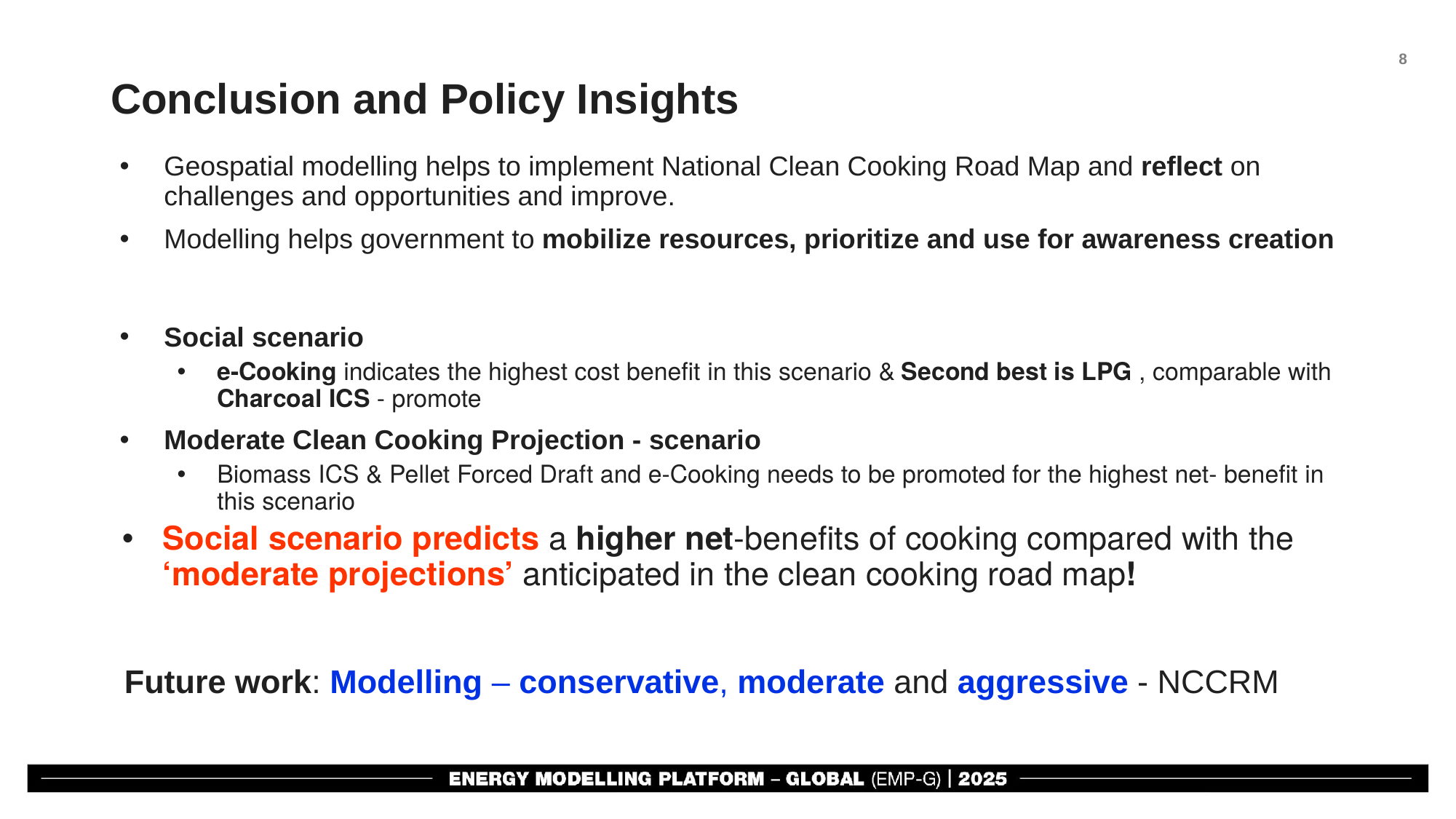

# Conclusion and Policy Insights
Geospatial modelling helps to implement National Clean Cooking Road Map and reflect on challenges and opportunities and improve.
Modelling helps government to mobilize resources, prioritize and use for awareness creation

Social scenario
e-Cooking indicates the highest cost benefit in this scenario & Second best is LPG , comparable with Charcoal ICS - promote
Moderate Clean Cooking Projection - scenario
Biomass ICS & Pellet Forced Draft and e-Cooking needs to be promoted for the highest net- benefit in this scenario
Social scenario predicts a higher net-benefits of cooking compared with the ‘moderate projections’ anticipated in the clean cooking road map!

Future work: Modelling – conservative, moderate and aggressive - NCCRM